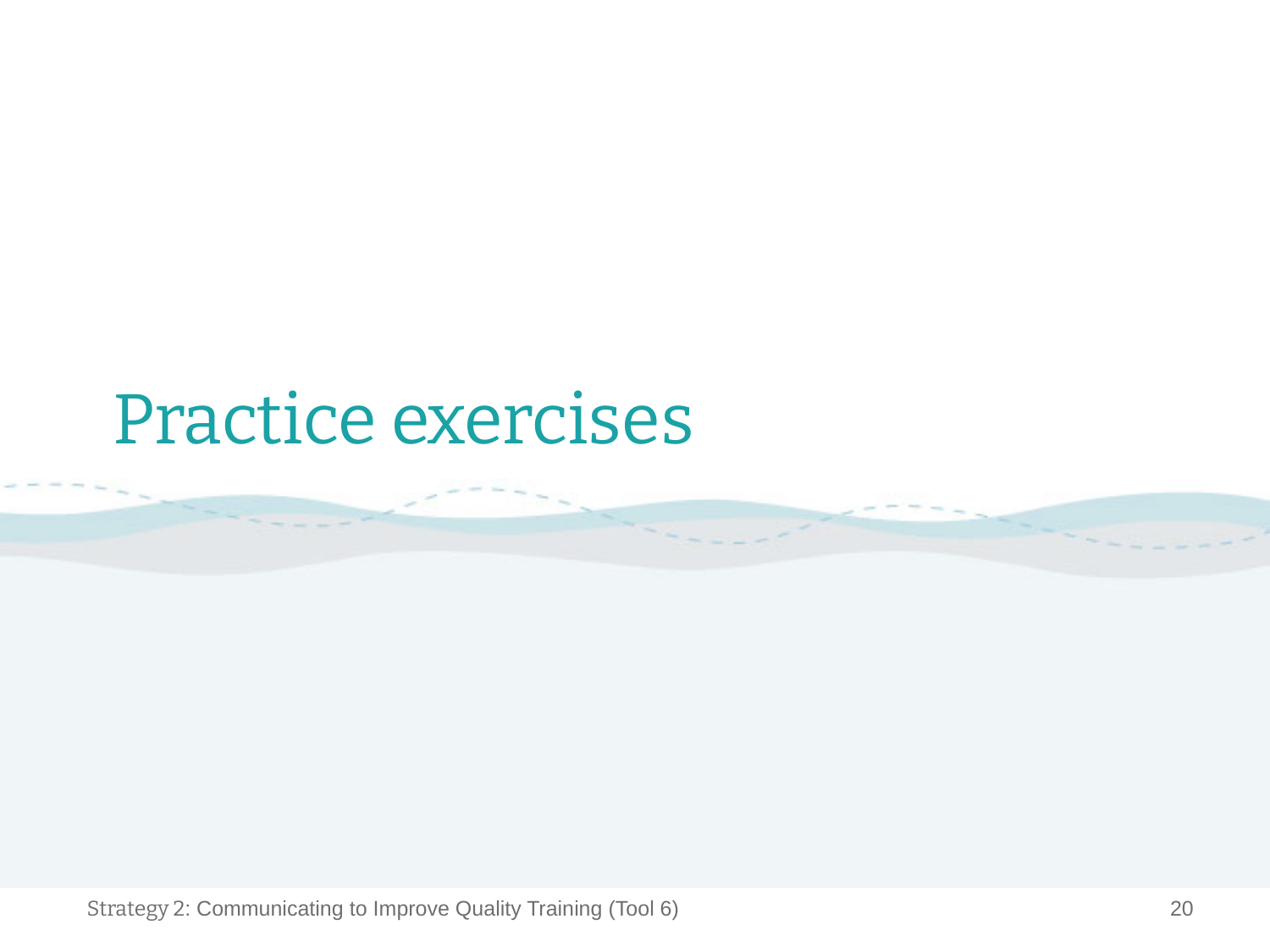

# Practice exercises
Strategy 2: Communicating to Improve Quality Training (Tool 6)
20